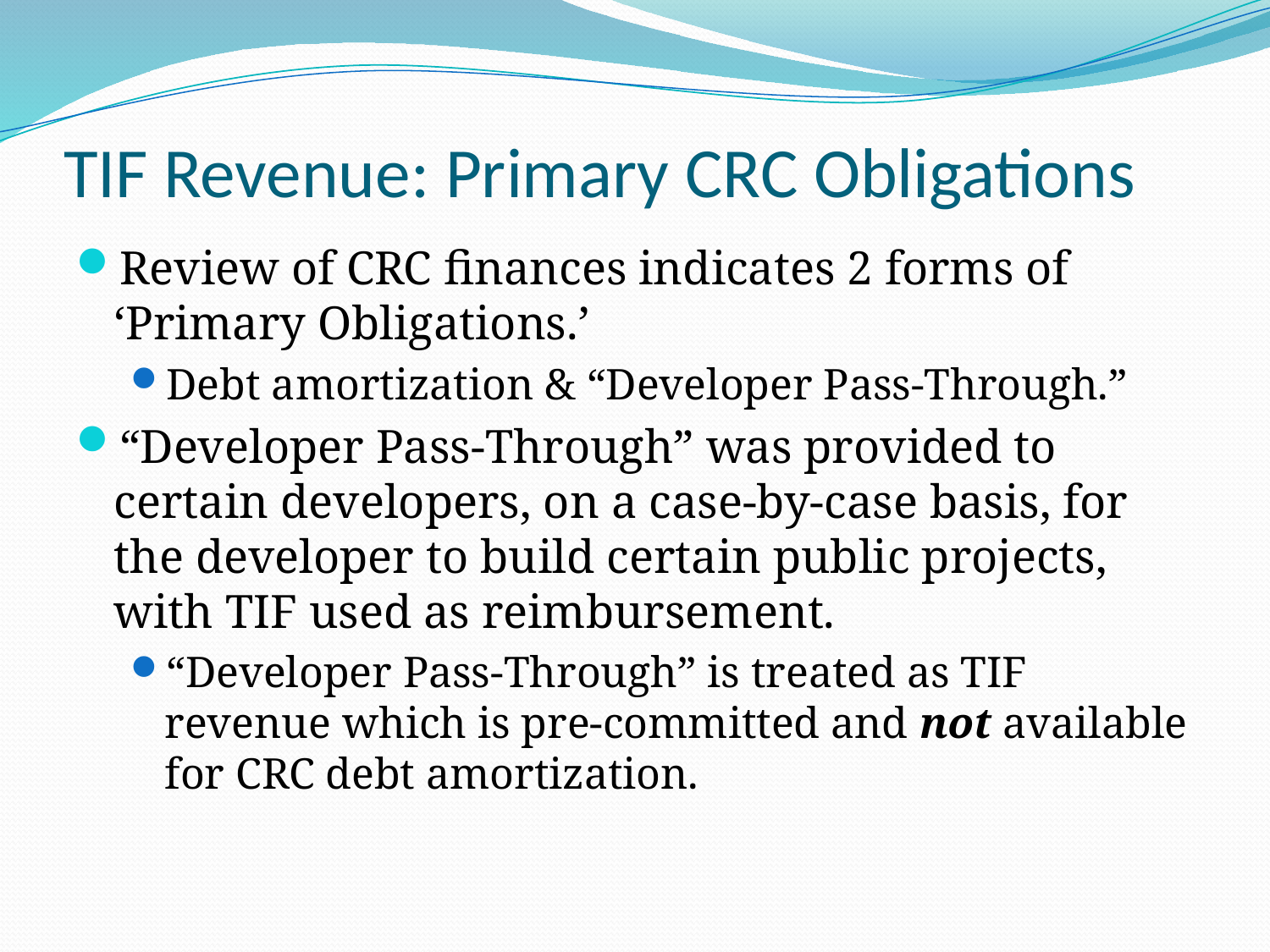

# TIF Revenue: Primary CRC Obligations
Review of CRC finances indicates 2 forms of ‘Primary Obligations.’
Debt amortization & “Developer Pass-Through.”
“Developer Pass-Through” was provided to certain developers, on a case-by-case basis, for the developer to build certain public projects, with TIF used as reimbursement.
“Developer Pass-Through” is treated as TIF revenue which is pre-committed and not available for CRC debt amortization.